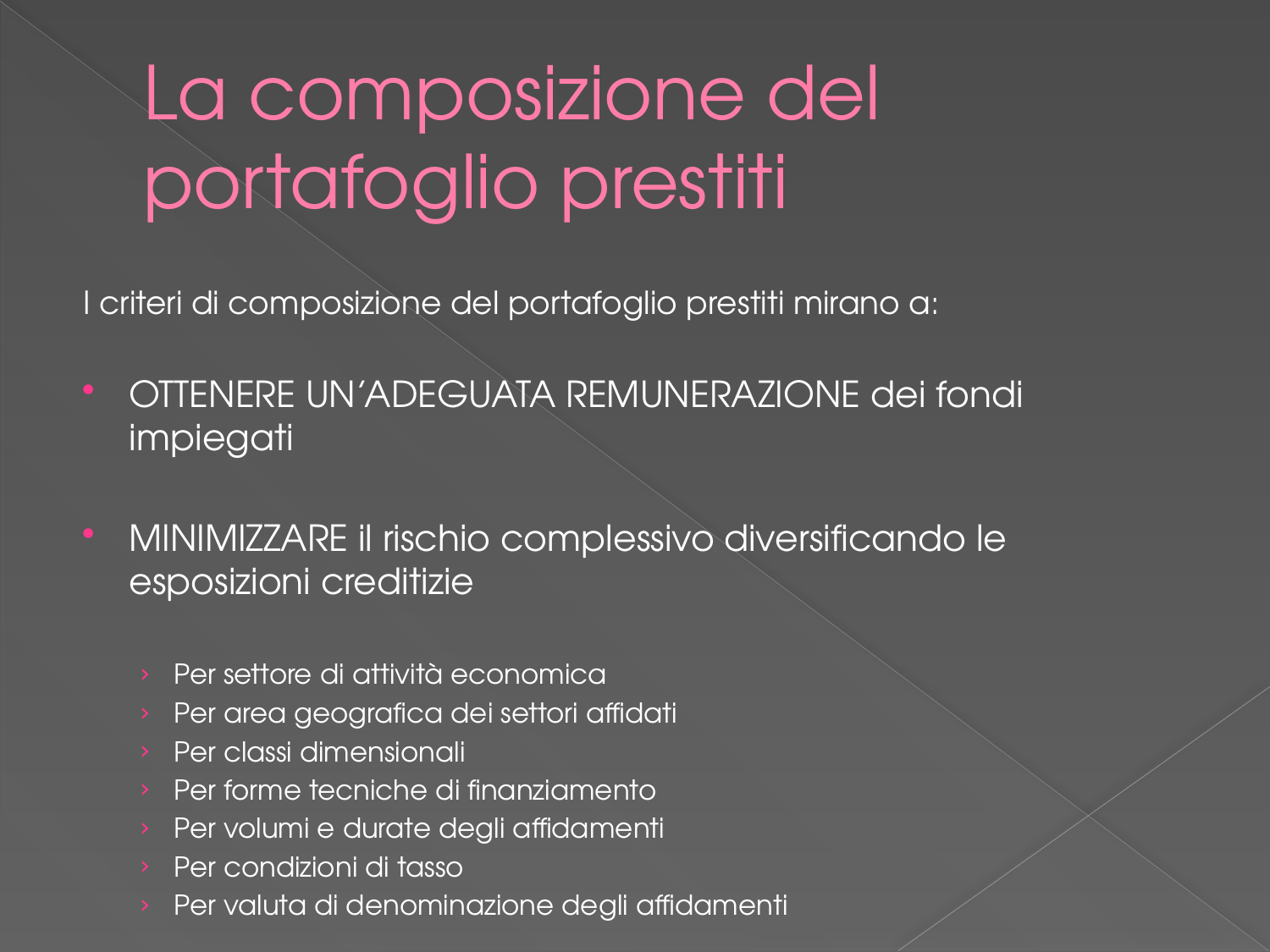

# La composizione del portafoglio prestiti
I criteri di composizione del portafoglio prestiti mirano a:

OTTENERE UN’ADEGUATA REMUNERAZIONE dei fondi impiegati

MINIMIZZARE il rischio complessivo diversificando le esposizioni creditizie

Per settore di attività economica
Per area geografica dei settori affidati
Per classi dimensionali
Per forme tecniche di finanziamento
Per volumi e durate degli affidamenti
Per condizioni di tasso
Per valuta di denominazione degli affidamenti